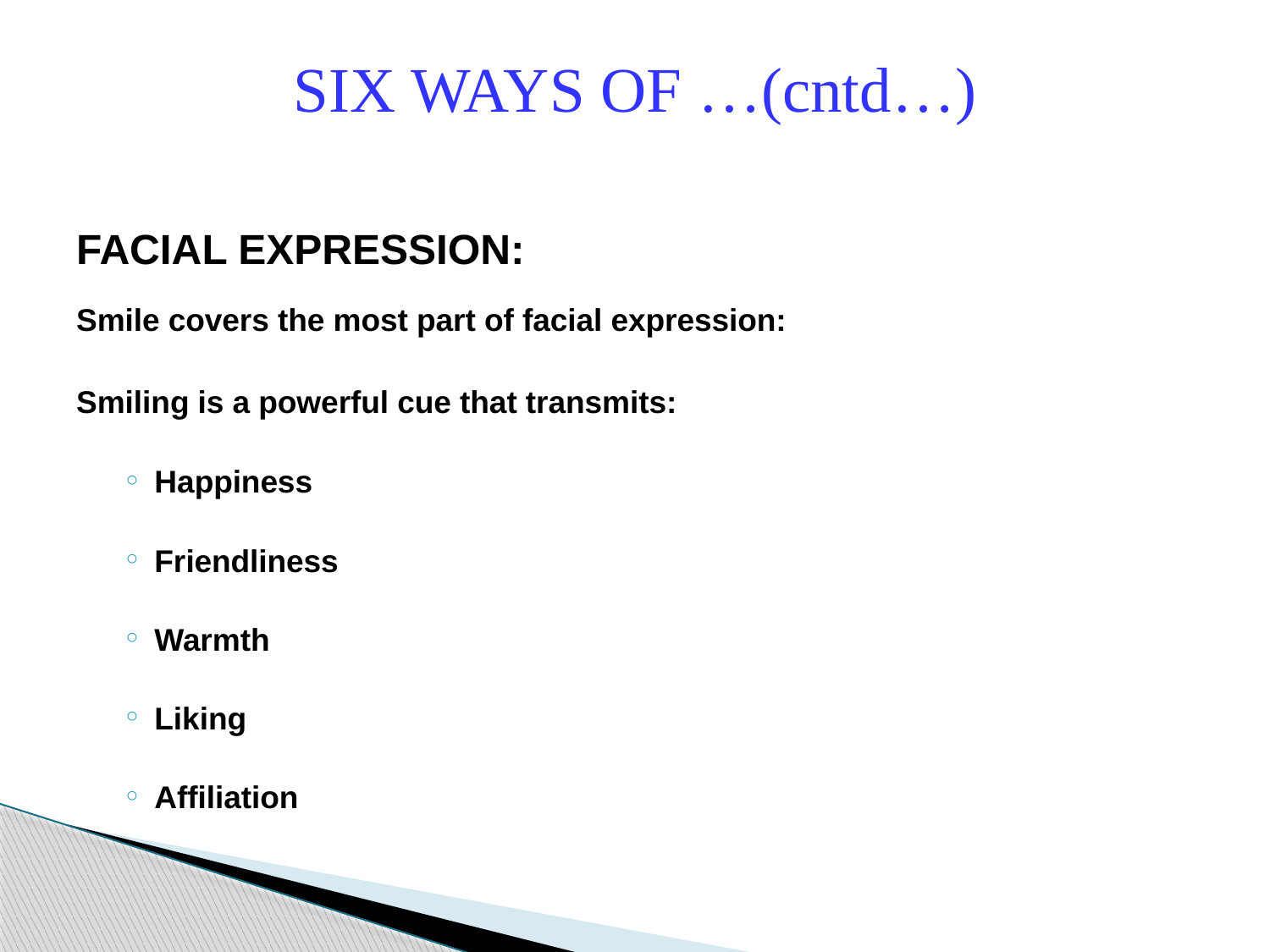

SIX WAYS OF …(cntd…)
FACIAL EXPRESSION:

Smile covers the most part of facial expression:

Smiling is a powerful cue that transmits:

Happiness

Friendliness

Warmth

Liking

Affiliation